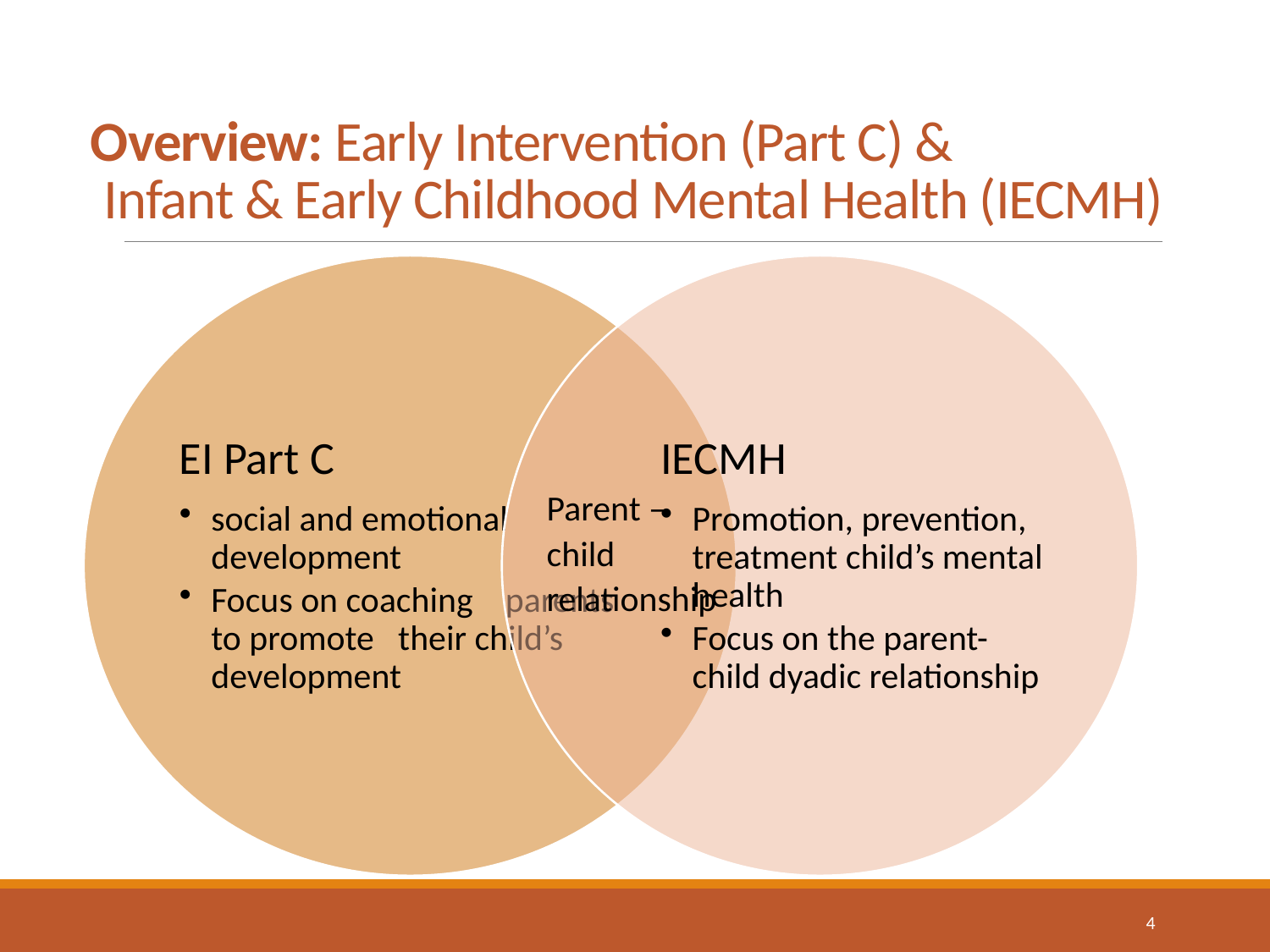

# Overview: Early Intervention (Part C) &                    Infant & Early Childhood Mental Health (IECMH)
EI Part C
social and emotional development
Focus on coaching    parents to promote   their child’s  development
IECMH
Promotion, prevention, treatment child’s mental health
Focus on the parent-child dyadic relationship
Parent – child relationship
4